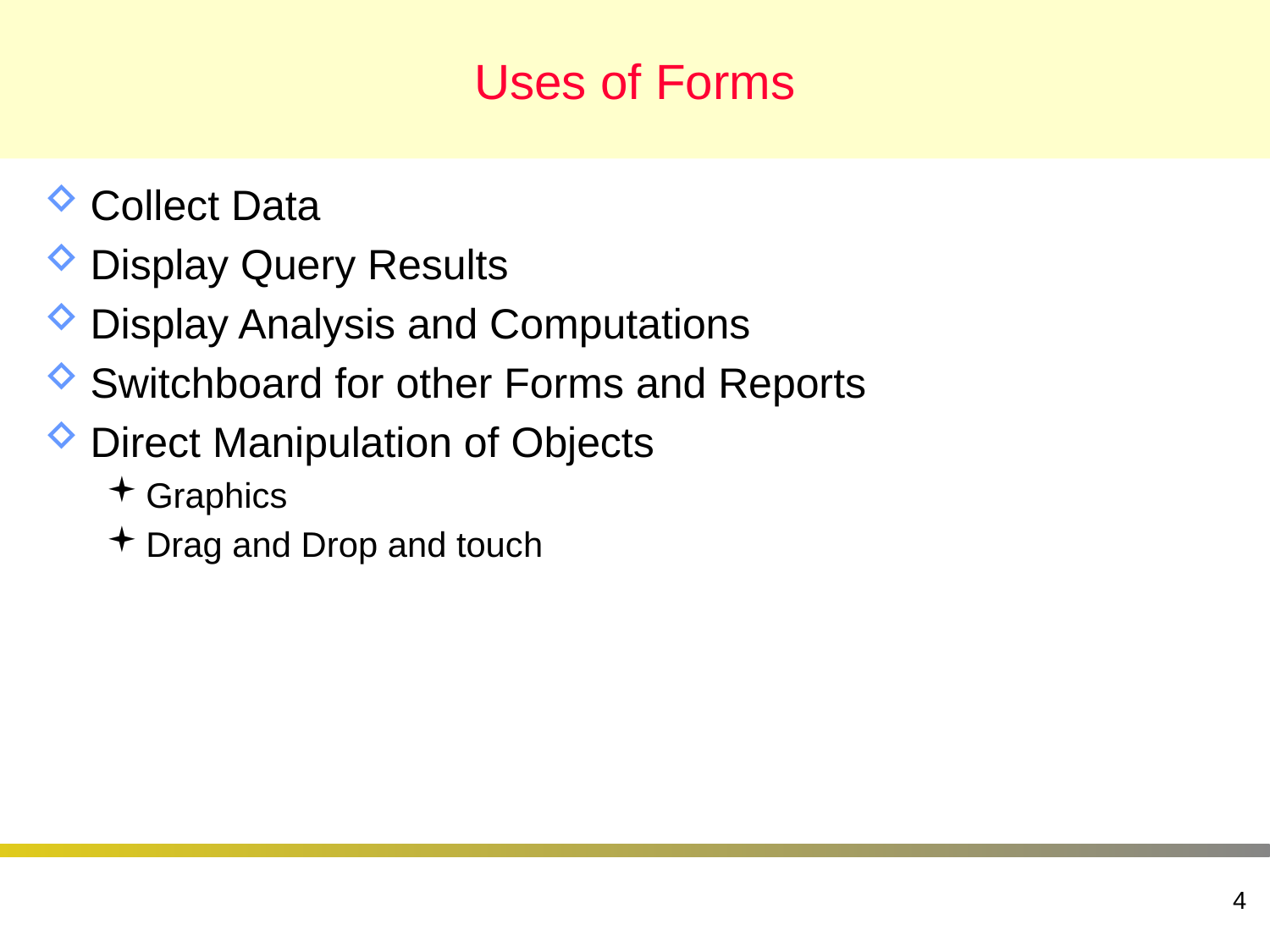

# Uses of Forms
Collect Data
Display Query Results
Display Analysis and Computations
Switchboard for other Forms and Reports
Direct Manipulation of Objects
Graphics
Drag and Drop and touch
4